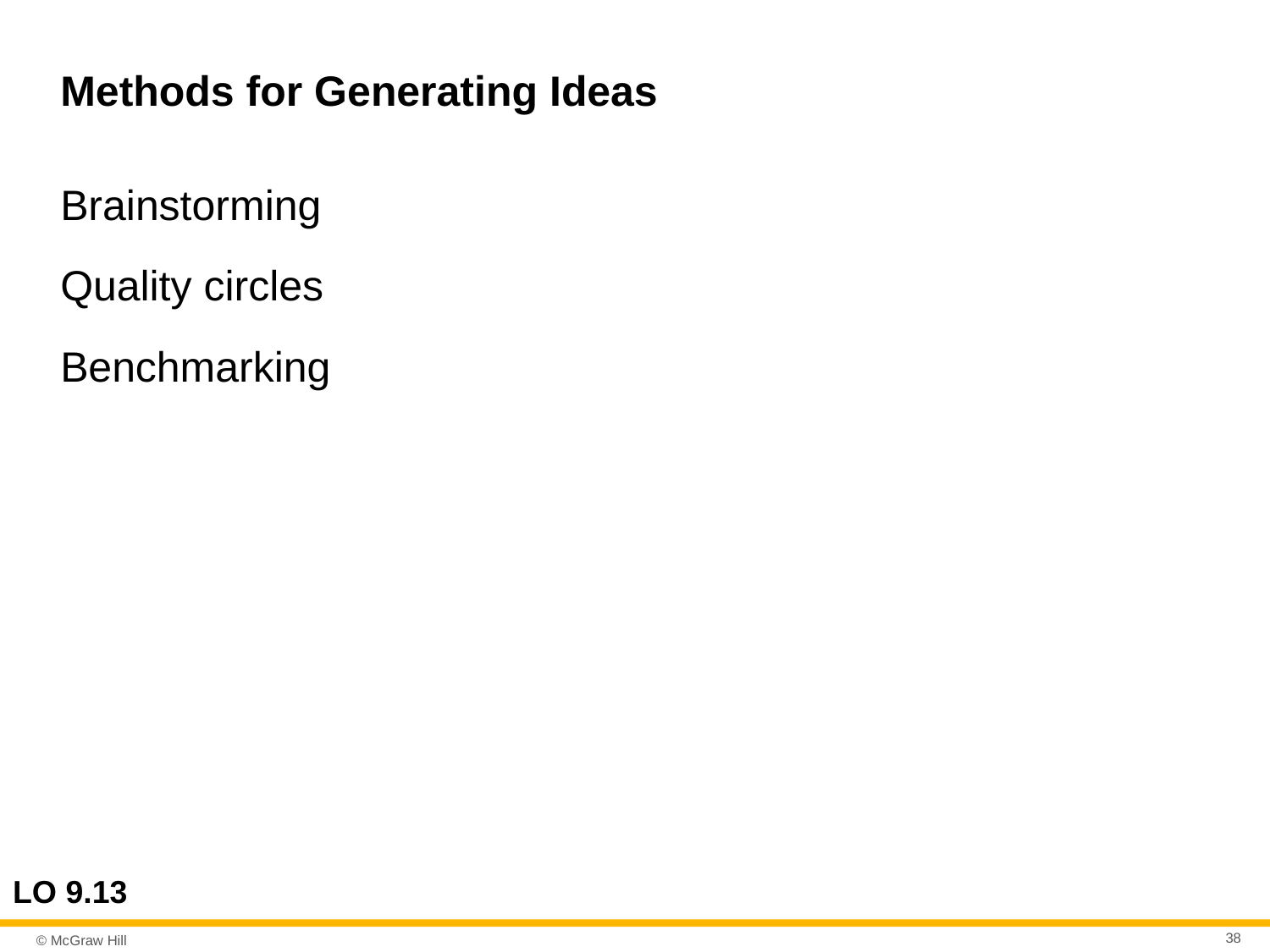

# Methods for Generating Ideas
Brainstorming
Quality circles
Benchmarking
LO 9.13